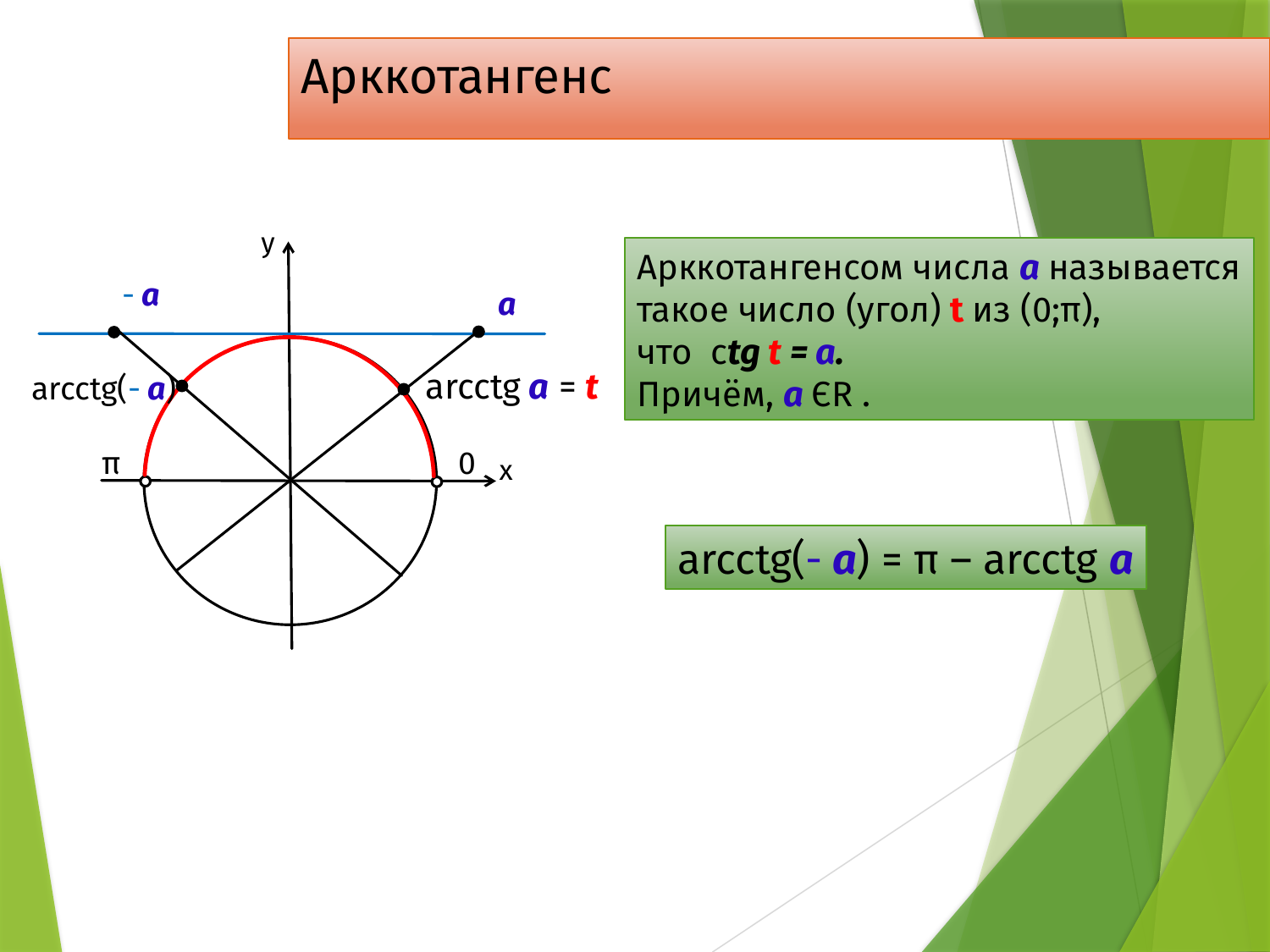

Арккотангенс
у
Арккотангенсом числа а называется
такое число (угол) t из (0;π),
что  ctg t = а.
Причём, а ЄR .
- а
а

arcctg а = t
arcctg(- а)
π
0
х

arcctg(- а) = π – arcctg а